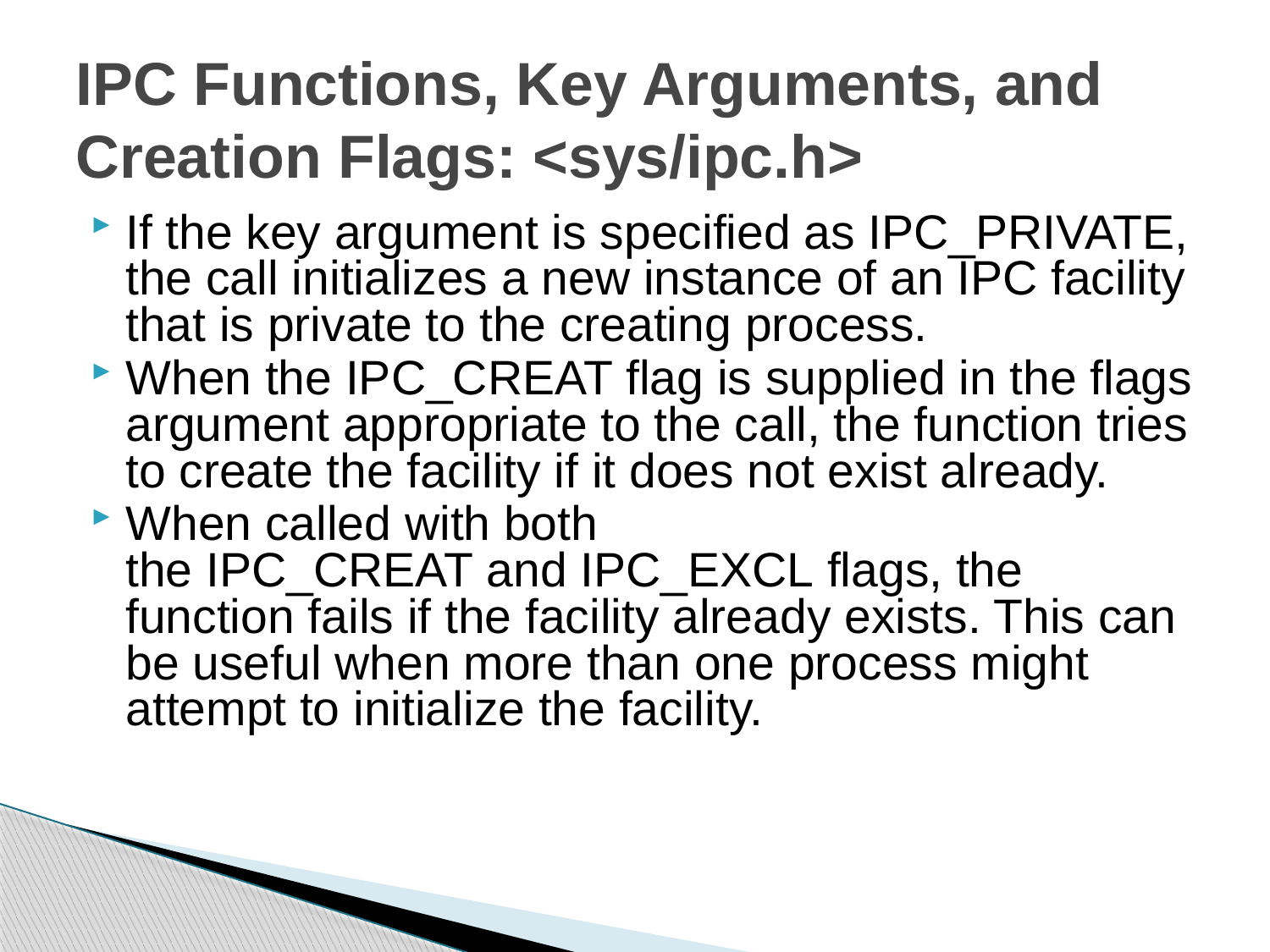

# IPC Functions, Key Arguments, and Creation Flags: <sys/ipc.h>
If the key argument is specified as IPC_PRIVATE, the call initializes a new instance of an IPC facility that is private to the creating process.
When the IPC_CREAT flag is supplied in the flags argument appropriate to the call, the function tries to create the facility if it does not exist already.
When called with both the IPC_CREAT and IPC_EXCL flags, the function fails if the facility already exists. This can be useful when more than one process might attempt to initialize the facility.